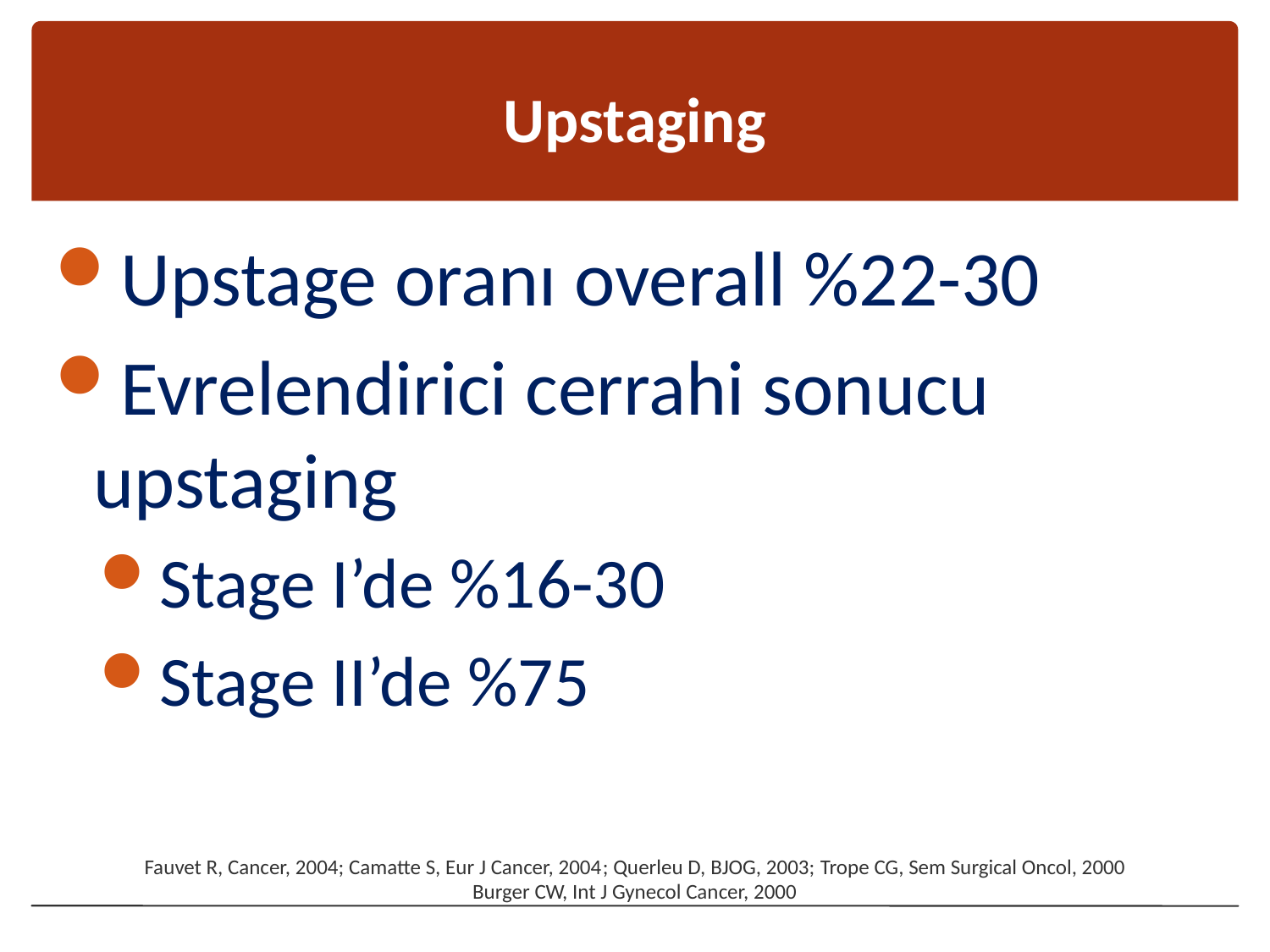

# Upstaging
Upstage oranı overall %22-30
Evrelendirici cerrahi sonucu upstaging
Stage I’de %16-30
Stage II’de %75
Fauvet R, Cancer, 2004; Camatte S, Eur J Cancer, 2004; Querleu D, BJOG, 2003; Trope CG, Sem Surgical Oncol, 2000
Burger CW, Int J Gynecol Cancer, 2000